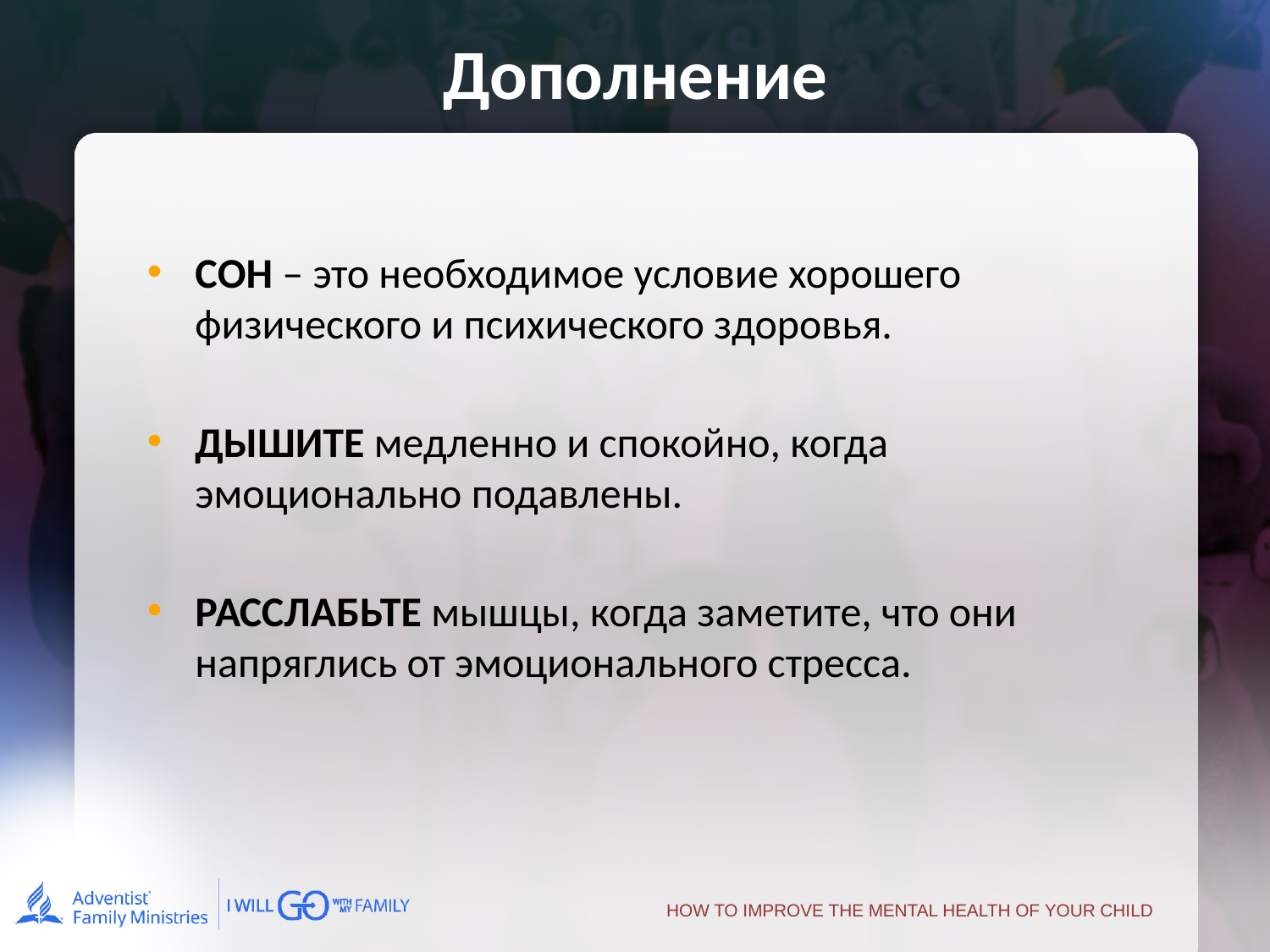

# Дополнение

СОН – это необходимое условие хорошего физического и психического здоровья.

ДЫШИТЕ медленно и спокойно, когда эмоционально подавлены.

РАССЛАБЬТЕ мышцы, когда заметите, что они напряглись от эмоционального стресса.